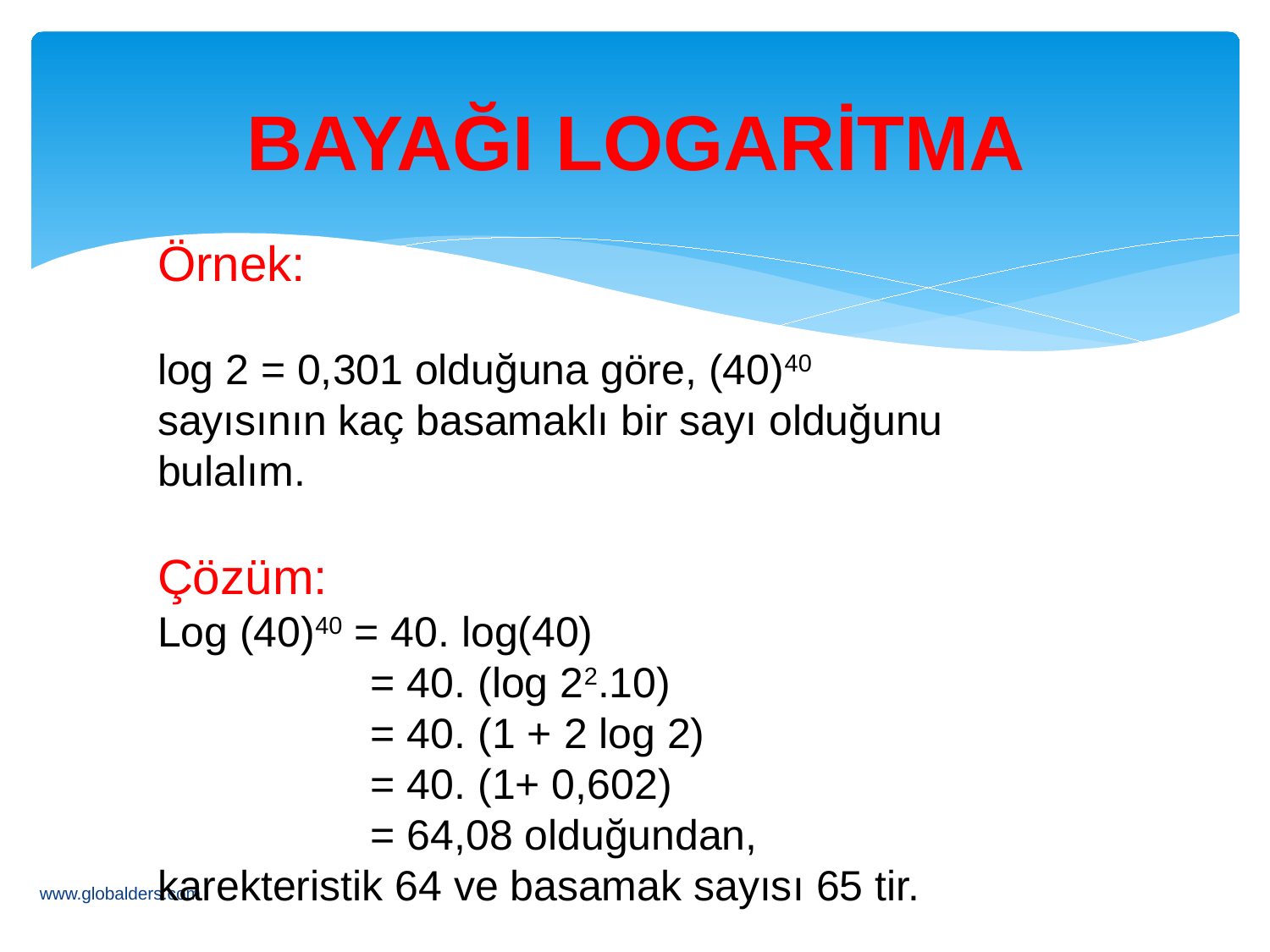

# BAYAĞI LOGARİTMA
Örnek:

log 2 = 0,301 olduğuna göre, (40)40 sayısının kaç basamaklı bir sayı olduğunu bulalım.

Çözüm:
Log (40)40 = 40. log(40)
                  = 40. (log 22.10)
                  = 40. (1 + 2 log 2)
                  = 40. (1+ 0,602)
                  = 64,08 olduğundan,
karekteristik 64 ve basamak sayısı 65 tir.
www.globalders.com